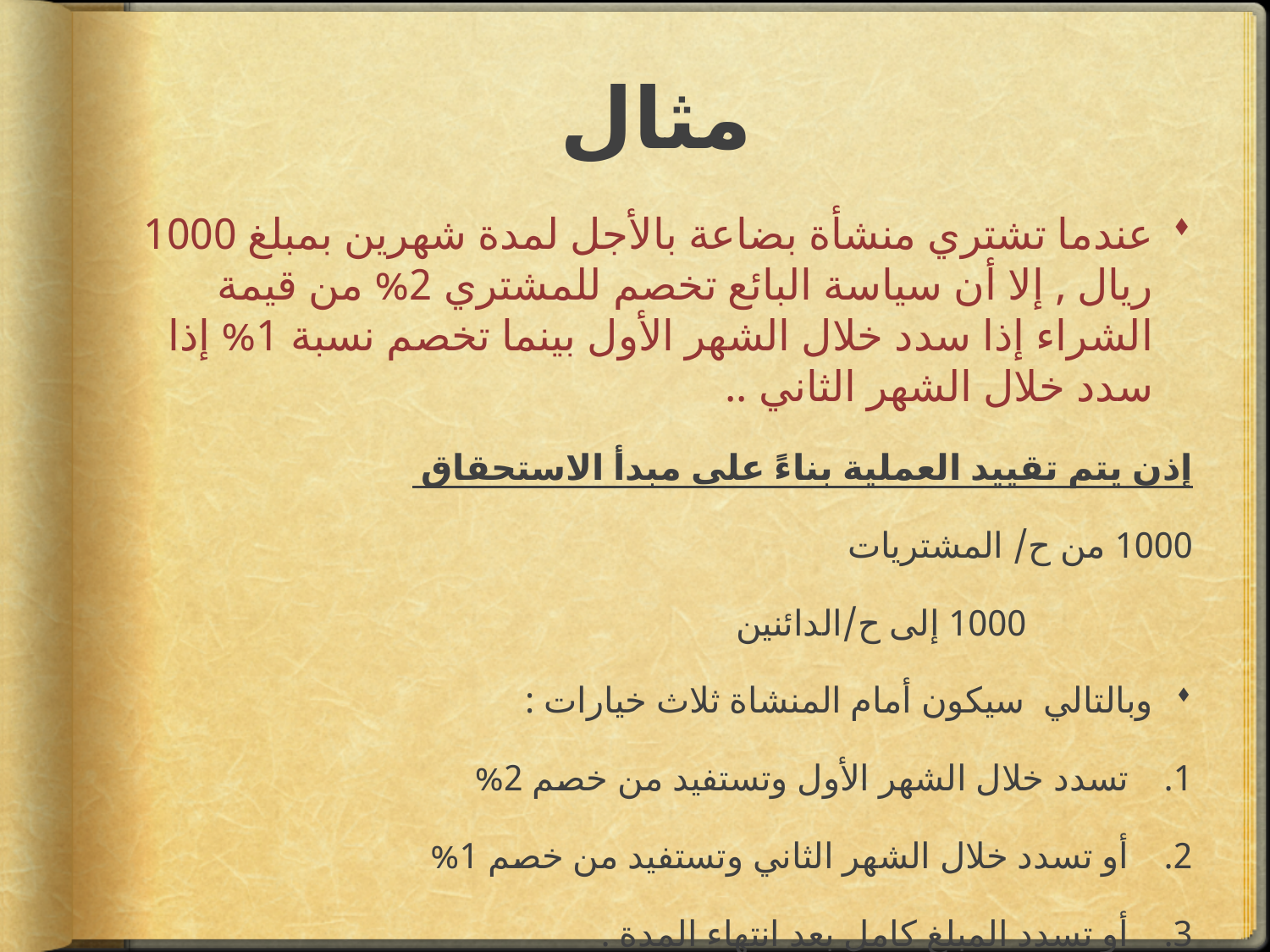

# مثال
عندما تشتري منشأة بضاعة بالأجل لمدة شهرين بمبلغ 1000 ريال , إلا أن سياسة البائع تخصم للمشتري 2% من قيمة الشراء إذا سدد خلال الشهر الأول بينما تخصم نسبة 1% إذا سدد خلال الشهر الثاني ..
إذن يتم تقييد العملية بناءً على مبدأ الاستحقاق
1000 من ح/ المشتريات
			1000 إلى ح/الدائنين
وبالتالي  سيكون أمام المنشاة ثلاث خيارات :
تسدد خلال الشهر الأول وتستفيد من خصم 2%
أو تسدد خلال الشهر الثاني وتستفيد من خصم 1%
أو تسدد المبلغ كامل بعد انتهاء المدة .